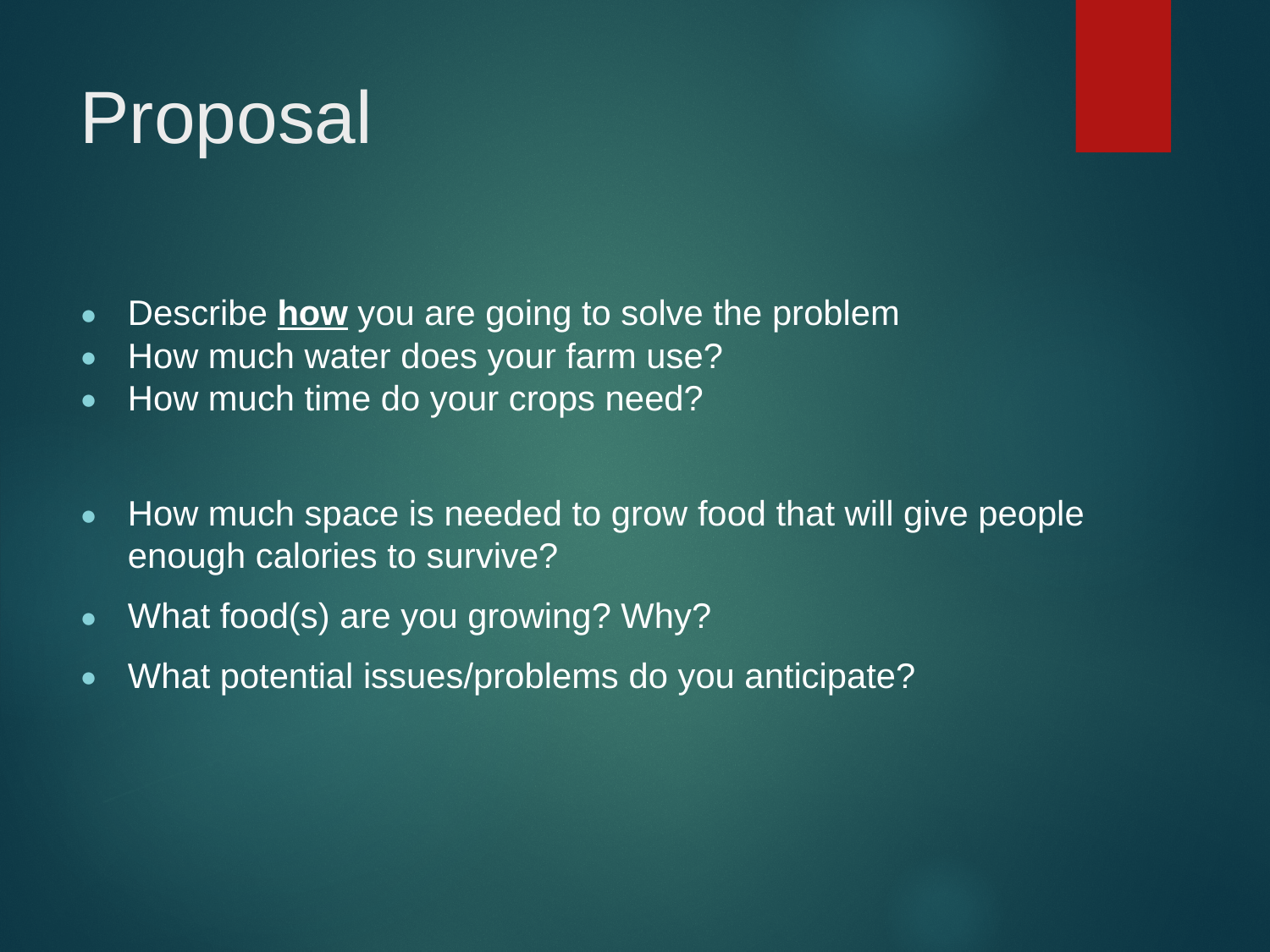

# Proposal
Describe how you are going to solve the problem
How much water does your farm use?
How much time do your crops need?

How much space is needed to grow food that will give people enough calories to survive?
What food(s) are you growing? Why?
What potential issues/problems do you anticipate?